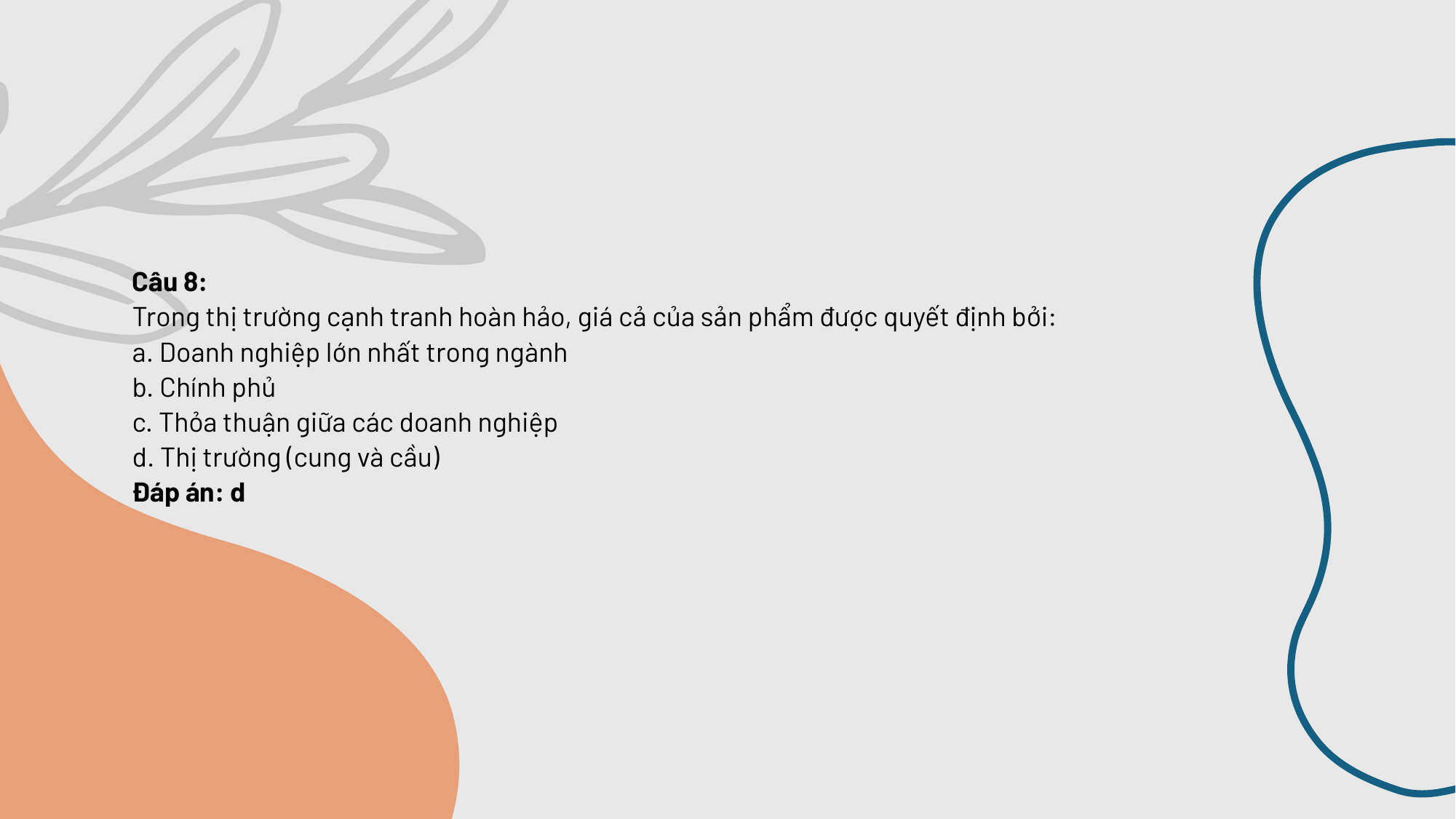

# Câu 8: Trong thị trường cạnh tranh hoàn hảo, giá cả của sản phẩm được quyết định bởi: a. Doanh nghiệp lớn nhất trong ngành b. Chính phủ c. Thỏa thuận giữa các doanh nghiệp d. Thị trường (cung và cầu) Đáp án: d